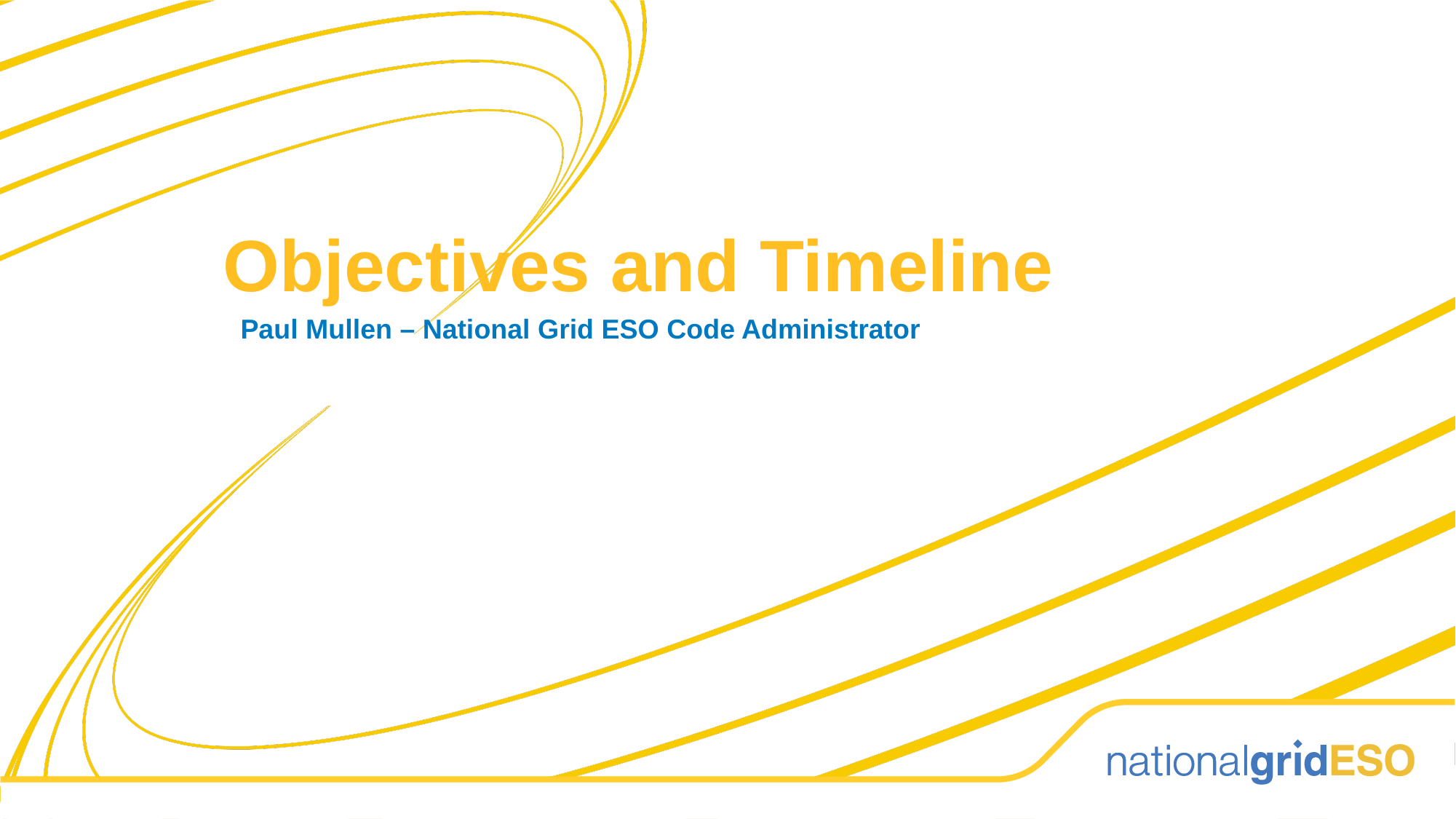

Objectives and Timeline
Paul Mullen – National Grid ESO Code Administrator